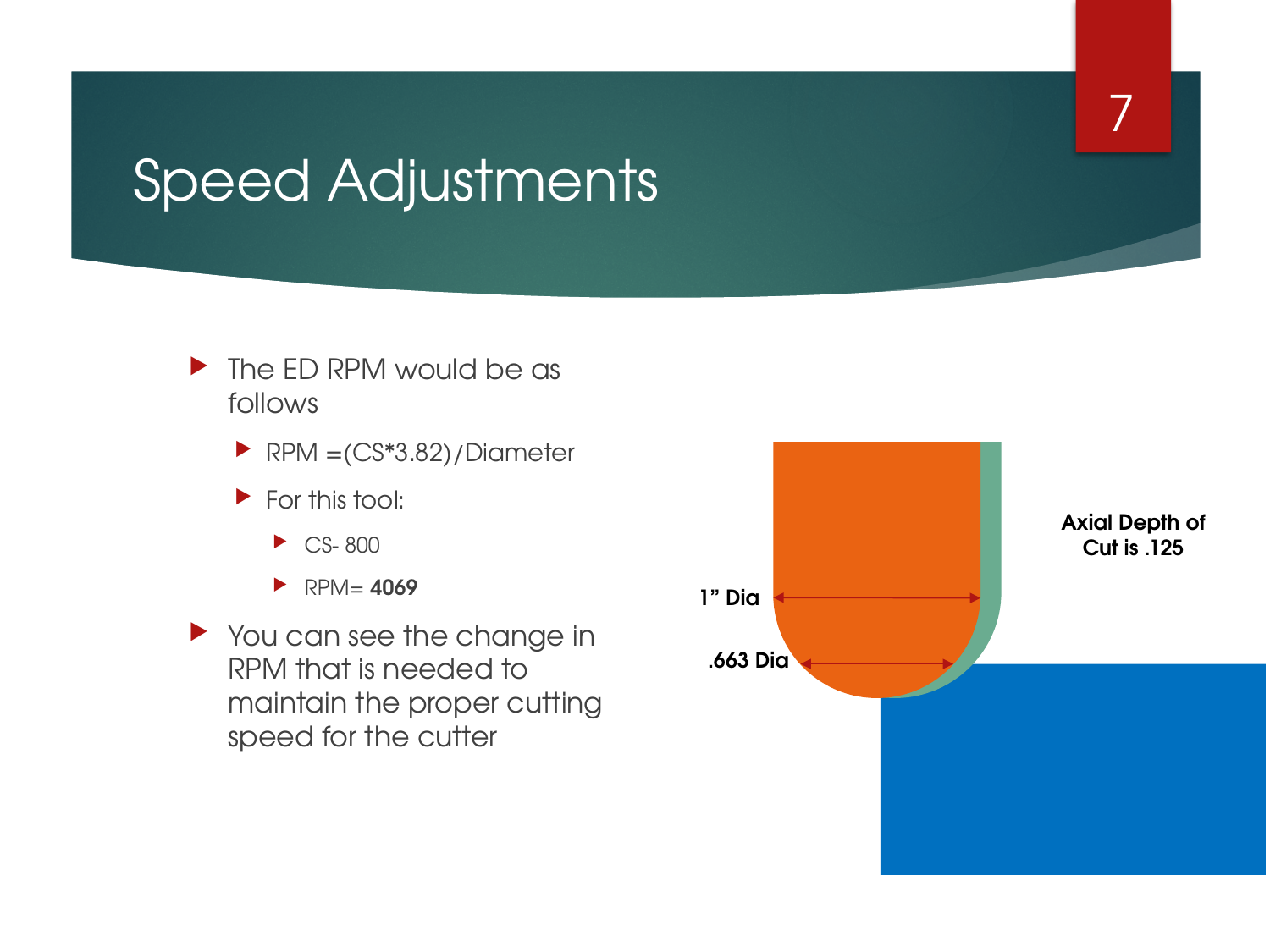

7
# Speed Adjustments
The ED RPM would be as follows
RPM =(CS*3.82)/Diameter
For this tool:
CS- 800
RPM= 4069
You can see the change in RPM that is needed to maintain the proper cutting speed for the cutter

Axial Depth of Cut is .125
1” Dia
.663 Dia